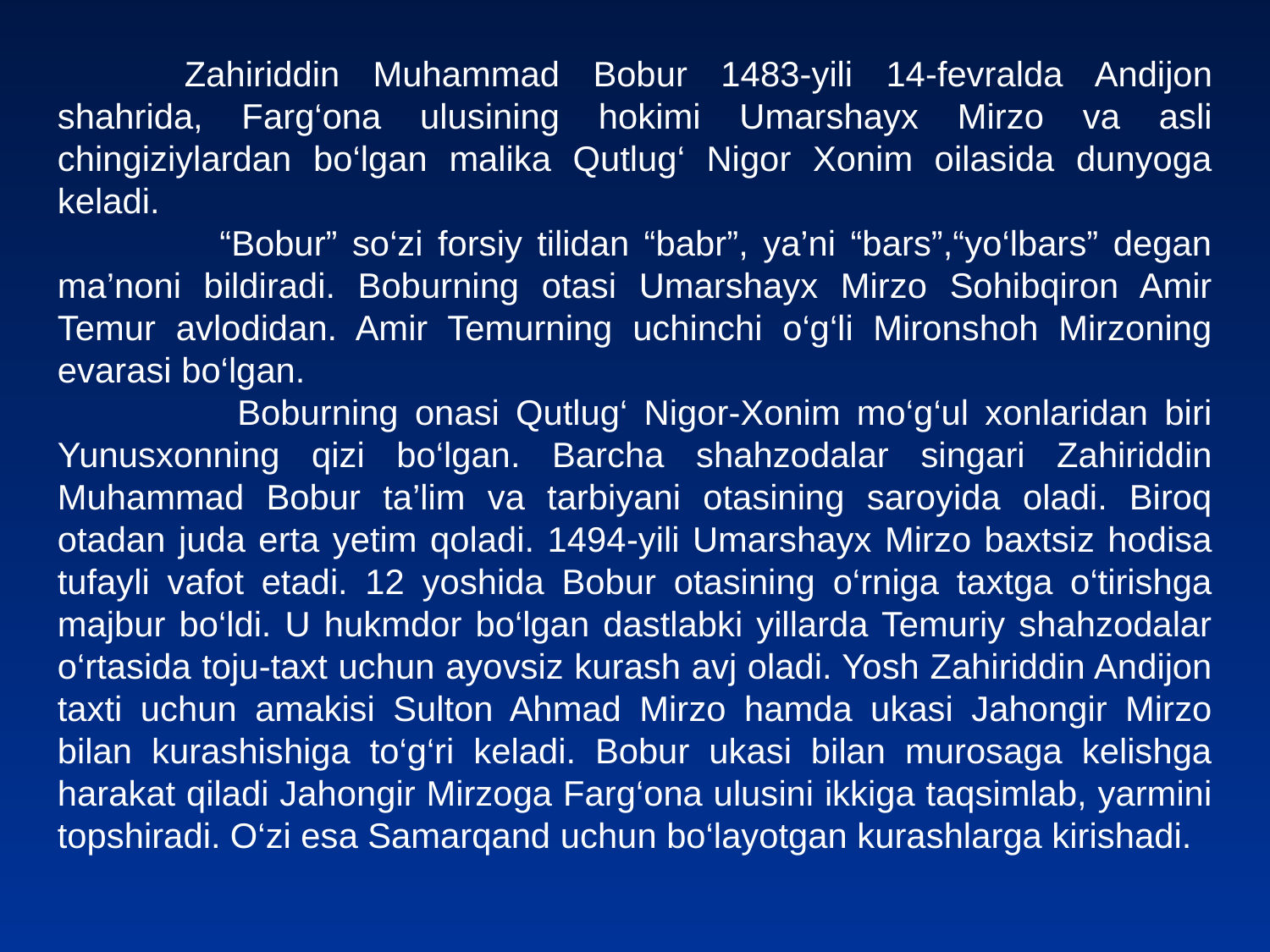

Zahiriddin Muhammad Bobur 1483-yili 14-fevralda Andijon shahrida, Farg‘ona ulusining hokimi Umarshayx Mirzo va asli chingiziylardan bo‘lgan malika Qutlug‘ Nigor Xonim oilasida dunyoga keladi.
           “Bobur” so‘zi forsiy tilidan “babr”, ya’ni “bars”,“yo‘lbars” degan ma’noni bildiradi. Boburning otasi Umarshayx Mirzo Sohibqiron Amir Temur avlodidan. Amir Temurning uchinchi o‘g‘li Mironshoh Mirzoning evarasi bo‘lgan.
           Boburning onasi Qutlug‘ Nigor-Xonim mo‘g‘ul xonlaridan biri Yunusxonning qizi bo‘lgan. Barcha shahzodalar singari Zahiriddin Muhammad Bobur ta’lim va tarbiyani otasining saroyida oladi. Biroq otadan juda erta yetim qoladi. 1494-yili Umarshayx Mirzo baxtsiz hodisa tufayli vafot etadi. 12 yoshida Bobur otasining o‘rniga taxtga o‘tirishga majbur bo‘ldi. U hukmdor bo‘lgan dastlabki yillarda Temuriy shahzodalar o‘rtasida toju-taxt uchun ayovsiz kurash avj oladi. Yosh Zahiriddin Andijon taxti uchun amakisi Sulton Ahmad Mirzo hamda ukasi Jahongir Mirzo bilan kurashishiga to‘g‘ri keladi. Bobur ukasi bilan murosaga kelishga harakat qiladi Jahongir Mirzoga Farg‘ona ulusini ikkiga taqsimlab, yarmini topshiradi. O‘zi esa Samarqand uchun bo‘layotgan kurashlarga kirishadi.